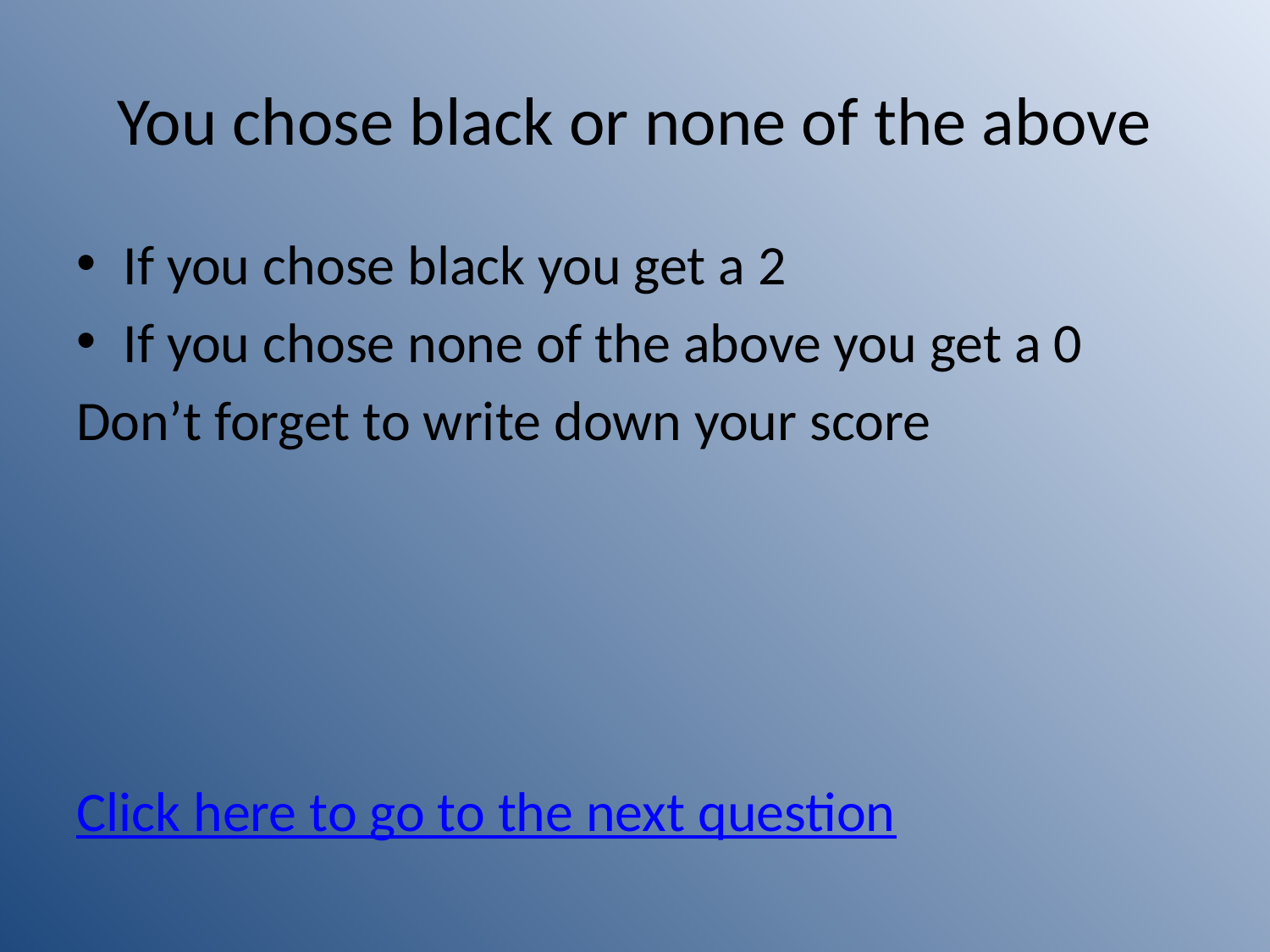

# You chose black or none of the above
If you chose black you get a 2
If you chose none of the above you get a 0
Don’t forget to write down your score

Click here to go to the next question